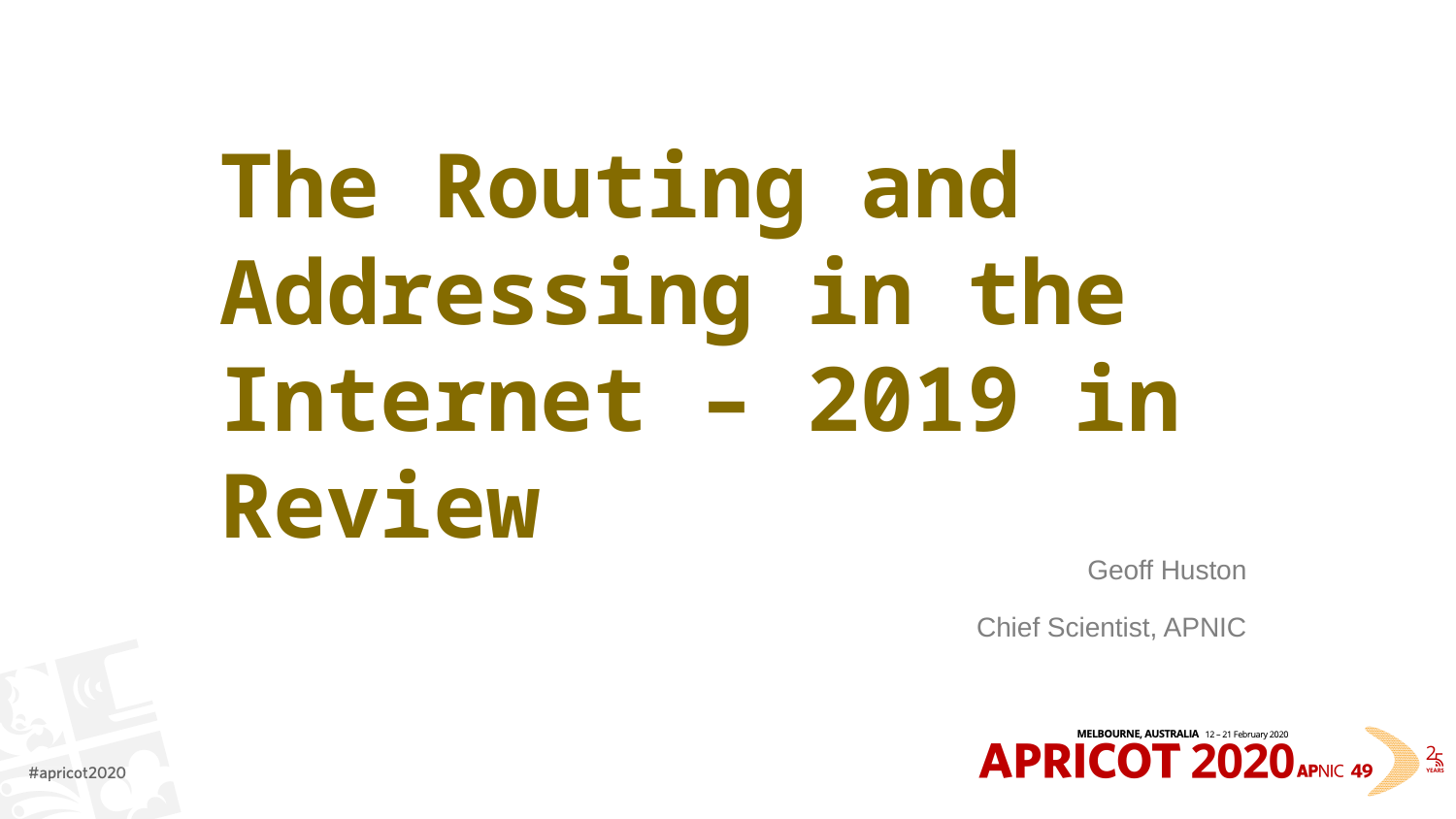

# The Routing and Addressing in the Internet – 2019 in Review
Geoff Huston
Chief Scientist, APNIC